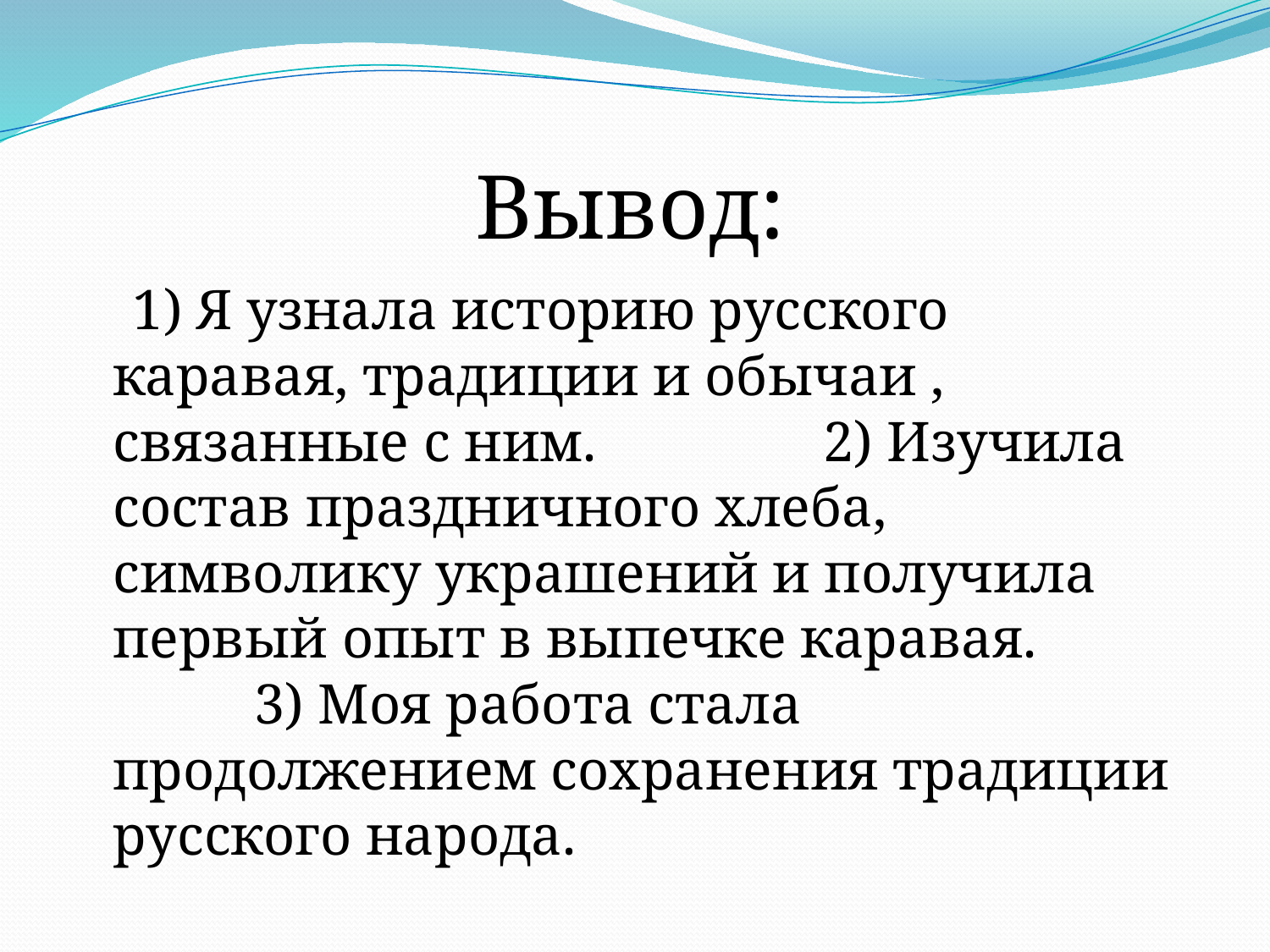

# Вывод:
    1) Я узнала историю русского каравая, традиции и обычаи , связанные с ним.                2) Изучила состав праздничного хлеба, символику украшений и получила первый опыт в выпечке каравая.                      3) Моя работа стала продолжением сохранения традиции русского народа.